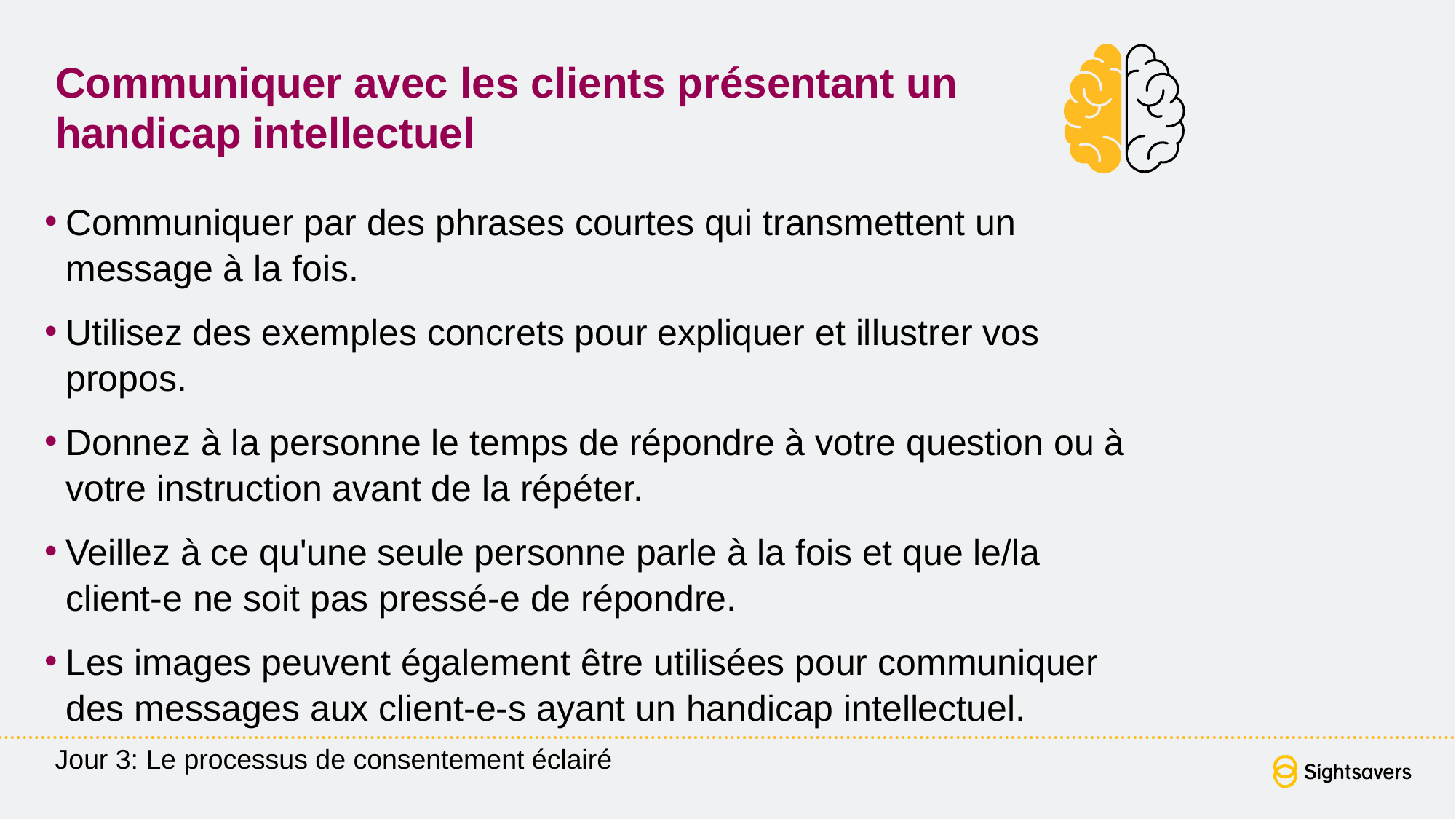

# Communiquer avec les clients présentant un handicap intellectuel

Communiquer par des phrases courtes qui transmettent un message à la fois.
Utilisez des exemples concrets pour expliquer et illustrer vos propos.
Donnez à la personne le temps de répondre à votre question ou à votre instruction avant de la répéter.
Veillez à ce qu'une seule personne parle à la fois et que le/la client-e ne soit pas pressé-e de répondre.
Les images peuvent également être utilisées pour communiquer des messages aux client-e-s ayant un handicap intellectuel.
Jour 3: Le processus de consentement éclairé